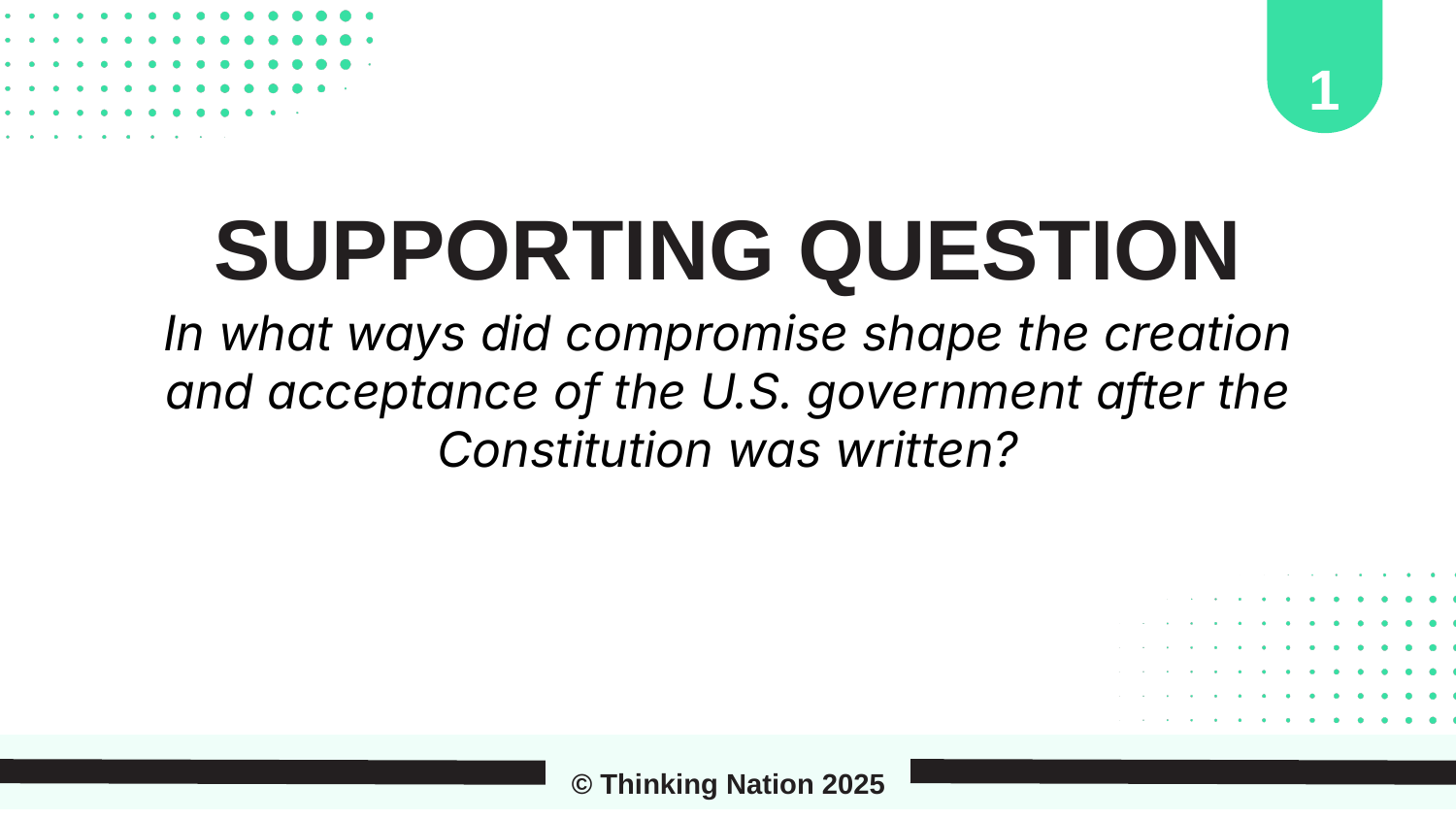

1
SUPPORTING QUESTION
In what ways did compromise shape the creation and acceptance of the U.S. government after the Constitution was written?

© Thinking Nation 2025